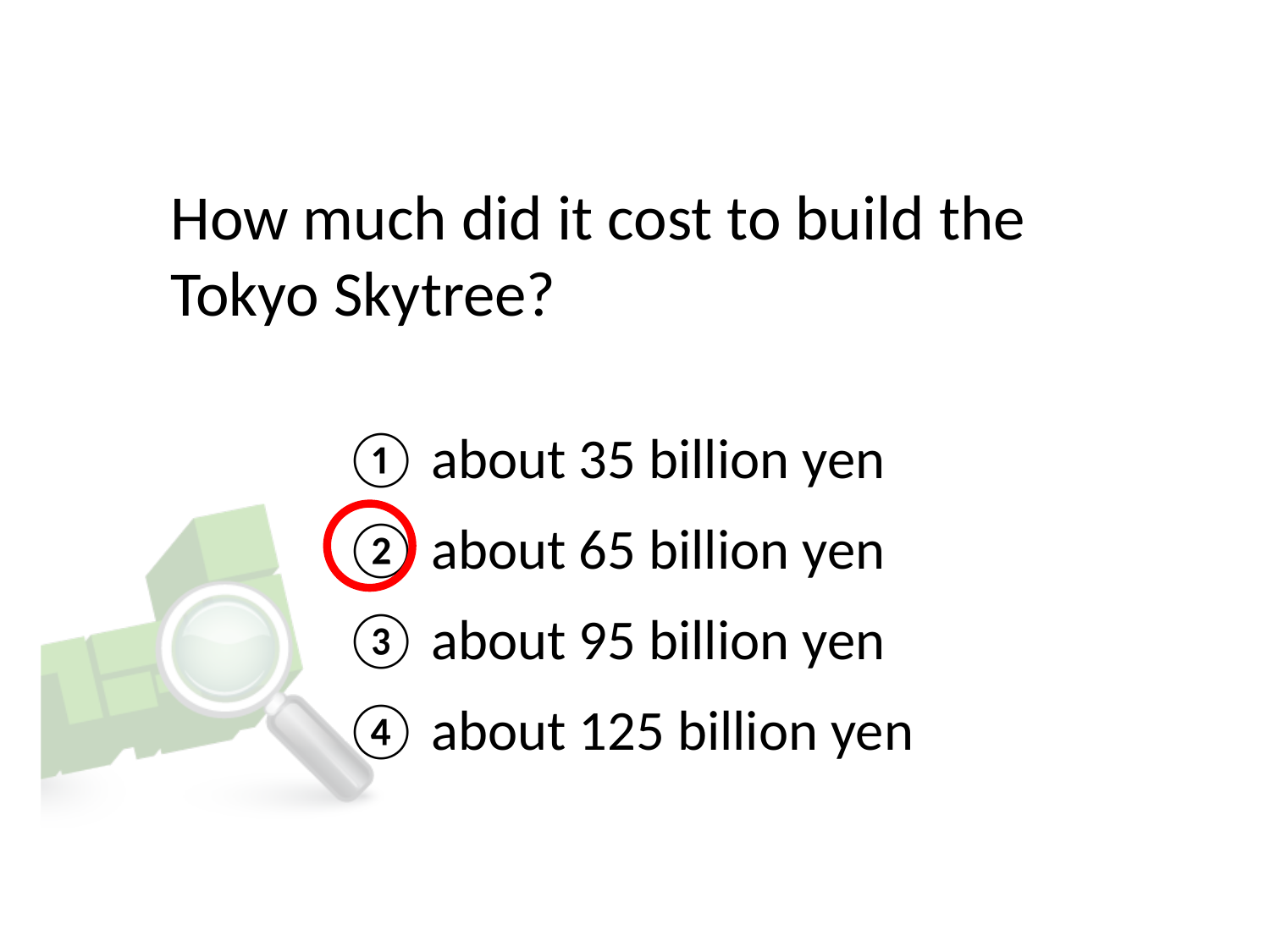

# How much did it cost to build the Tokyo Skytree?
① about 35 billion yen
② about 65 billion yen
③ about 95 billion yen
④ about 125 billion yen